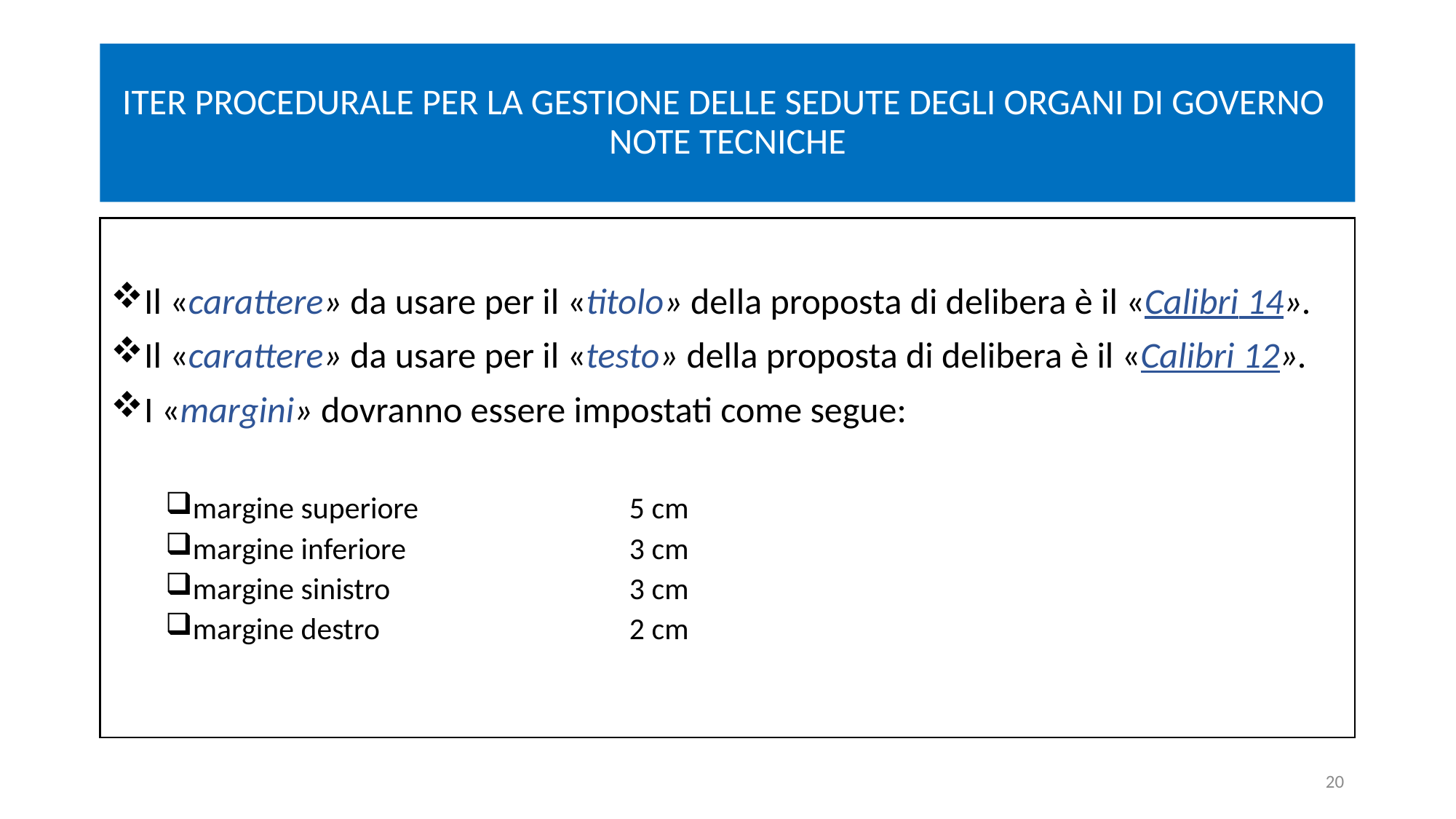

# ITER PROCEDURALE PER LA GESTIONE DELLE SEDUTE DEGLI ORGANI DI GOVERNO NOTE TECNICHE

Il «carattere» da usare per il «titolo» della proposta di delibera è il «Calibri 14».
Il «carattere» da usare per il «testo» della proposta di delibera è il «Calibri 12».
I «margini» dovranno essere impostati come segue:

margine superiore 		5 cm
margine inferiore   		3 cm
margine sinistro     		3 cm
margine destro      		2 cm

20